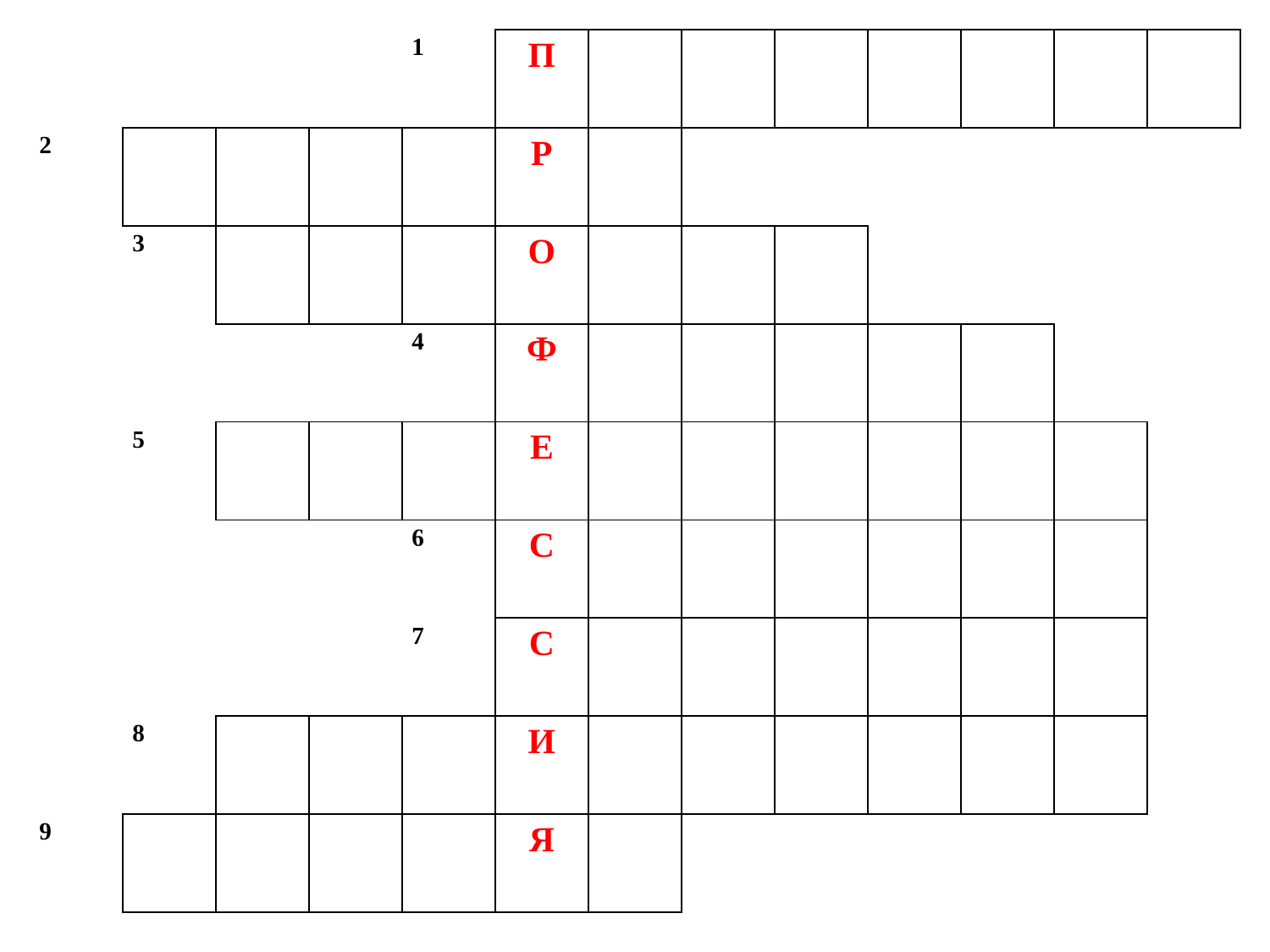

|  |  |  |  | 1 | П |  |  |  |  |  |  |  |
| --- | --- | --- | --- | --- | --- | --- | --- | --- | --- | --- | --- | --- |
| 2 |  |  |  |  | Р |  |  |  |  |  |  |  |
|  | 3 |  |  |  | О |  |  |  |  |  |  |  |
|  |  |  |  | 4 | Ф |  |  |  |  |  |  |  |
|  | 5 |  |  |  | Е |  |  |  |  |  |  |  |
|  |  |  |  | 6 | С |  |  |  |  |  |  |  |
|  |  |  |  | 7 | С |  |  |  |  |  |  |  |
|  | 8 |  |  |  | И |  |  |  |  |  |  |  |
| 9 |  |  |  |  | Я |  |  |  |  |  |  |  |
#